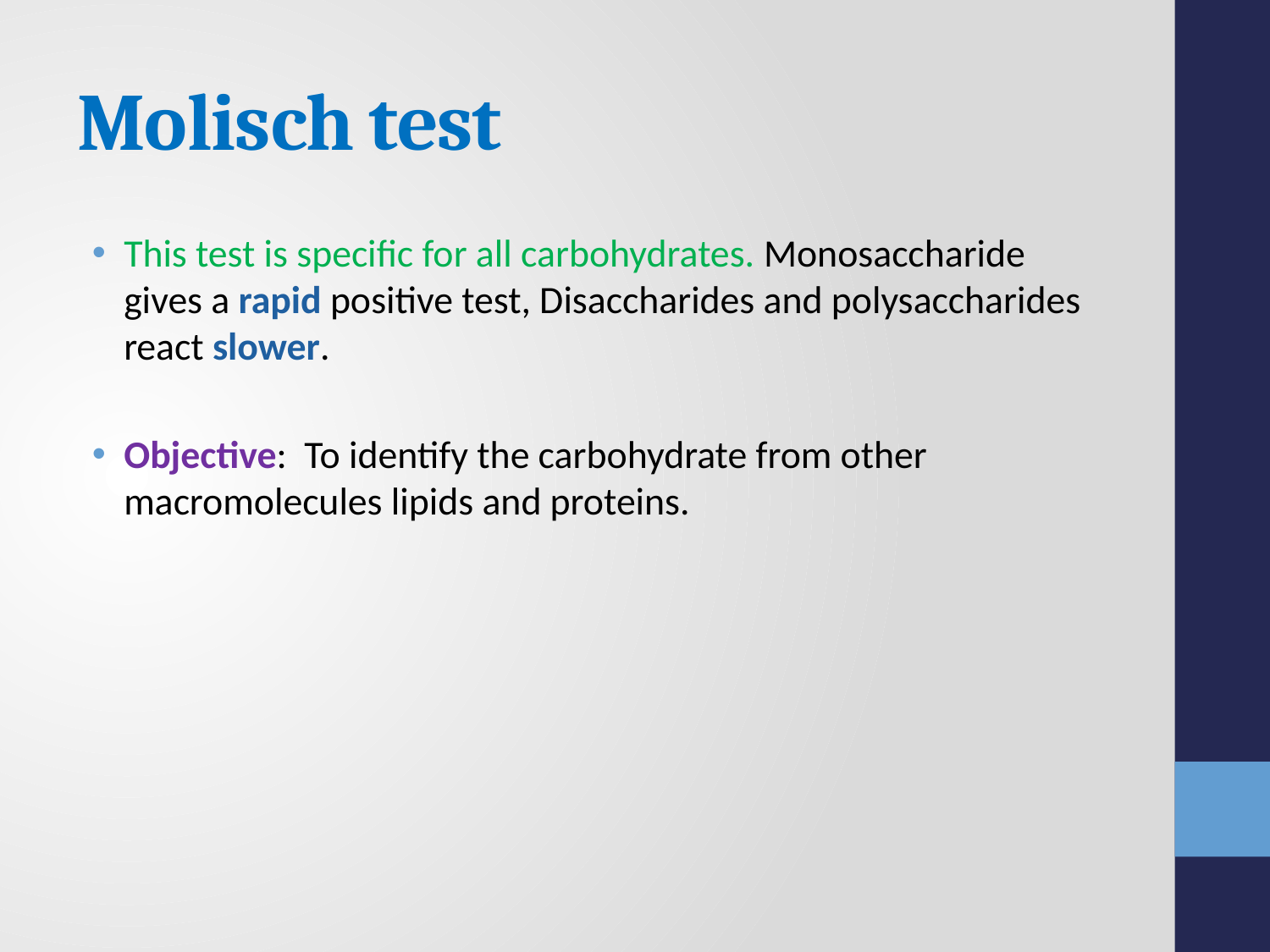

# Molisch test
This test is specific for all carbohydrates. Monosaccharide gives a rapid positive test, Disaccharides and polysaccharides react slower.

Objective:  To identify the carbohydrate from other macromolecules lipids and proteins.